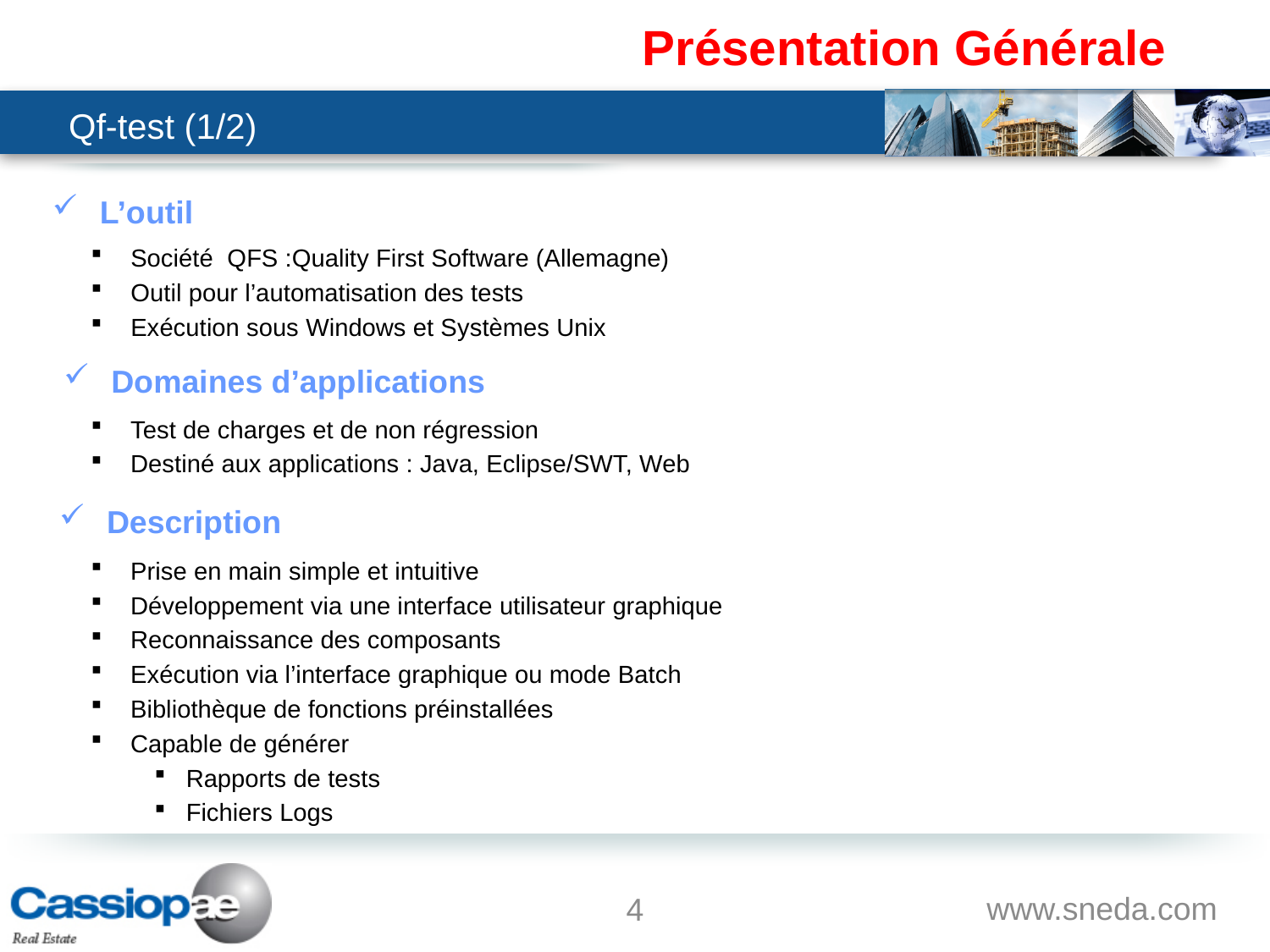

# Présentation Générale
Qf-test (1/2)
L’outil
Société  QFS :Quality First Software (Allemagne)
Outil pour l’automatisation des tests
Exécution sous Windows et Systèmes Unix

Domaines d’applications
Test de charges et de non régression
Destiné aux applications : Java, Eclipse/SWT, Web
Description
Prise en main simple et intuitive
Développement via une interface utilisateur graphique
Reconnaissance des composants
Exécution via l’interface graphique ou mode Batch
Bibliothèque de fonctions préinstallées
Capable de générer
Rapports de tests
Fichiers Logs